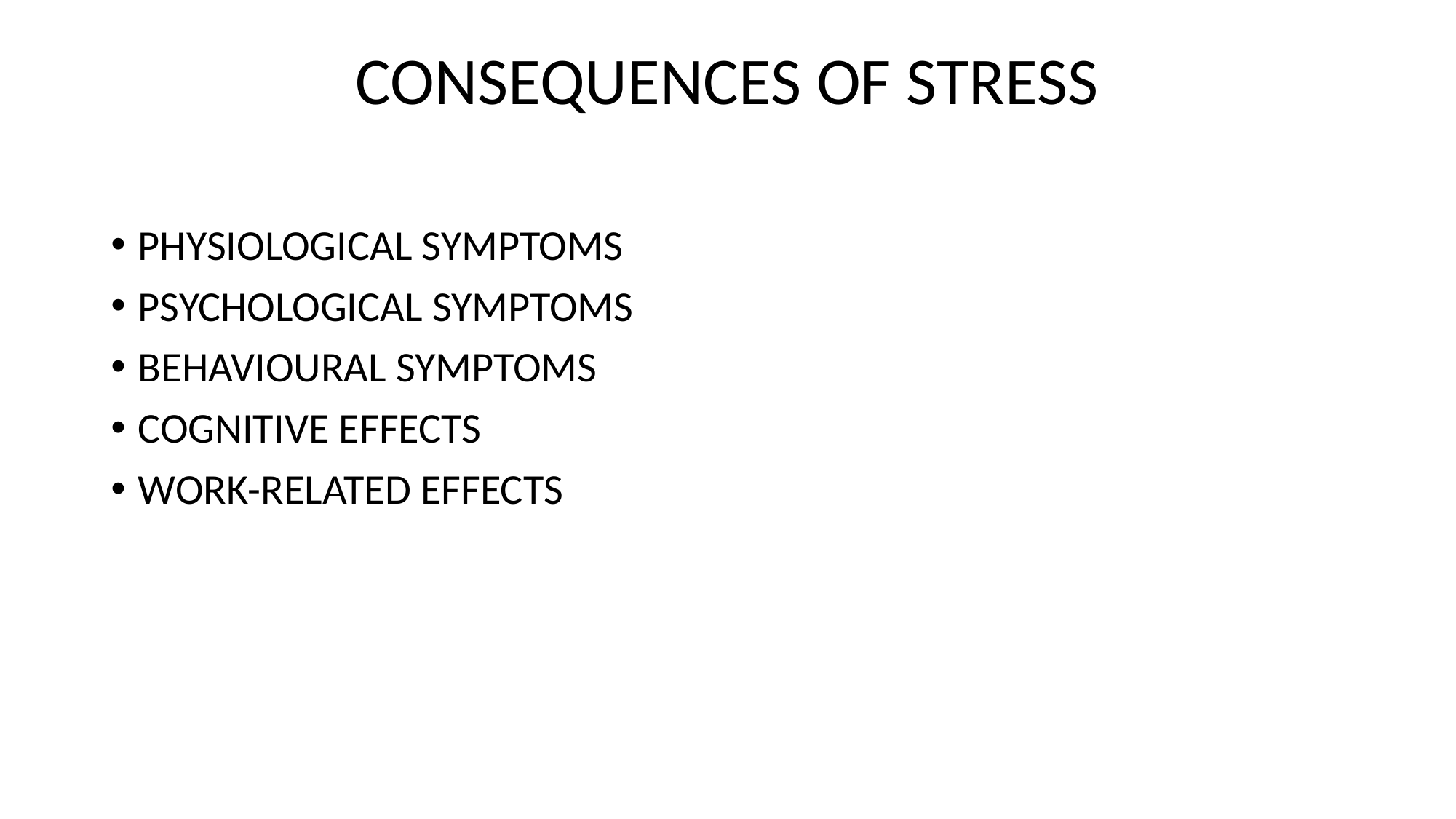

# CONSEQUENCES OF STRESS
PHYSIOLOGICAL SYMPTOMS
PSYCHOLOGICAL SYMPTOMS
BEHAVIOURAL SYMPTOMS
COGNITIVE EFFECTS
WORK-RELATED EFFECTS